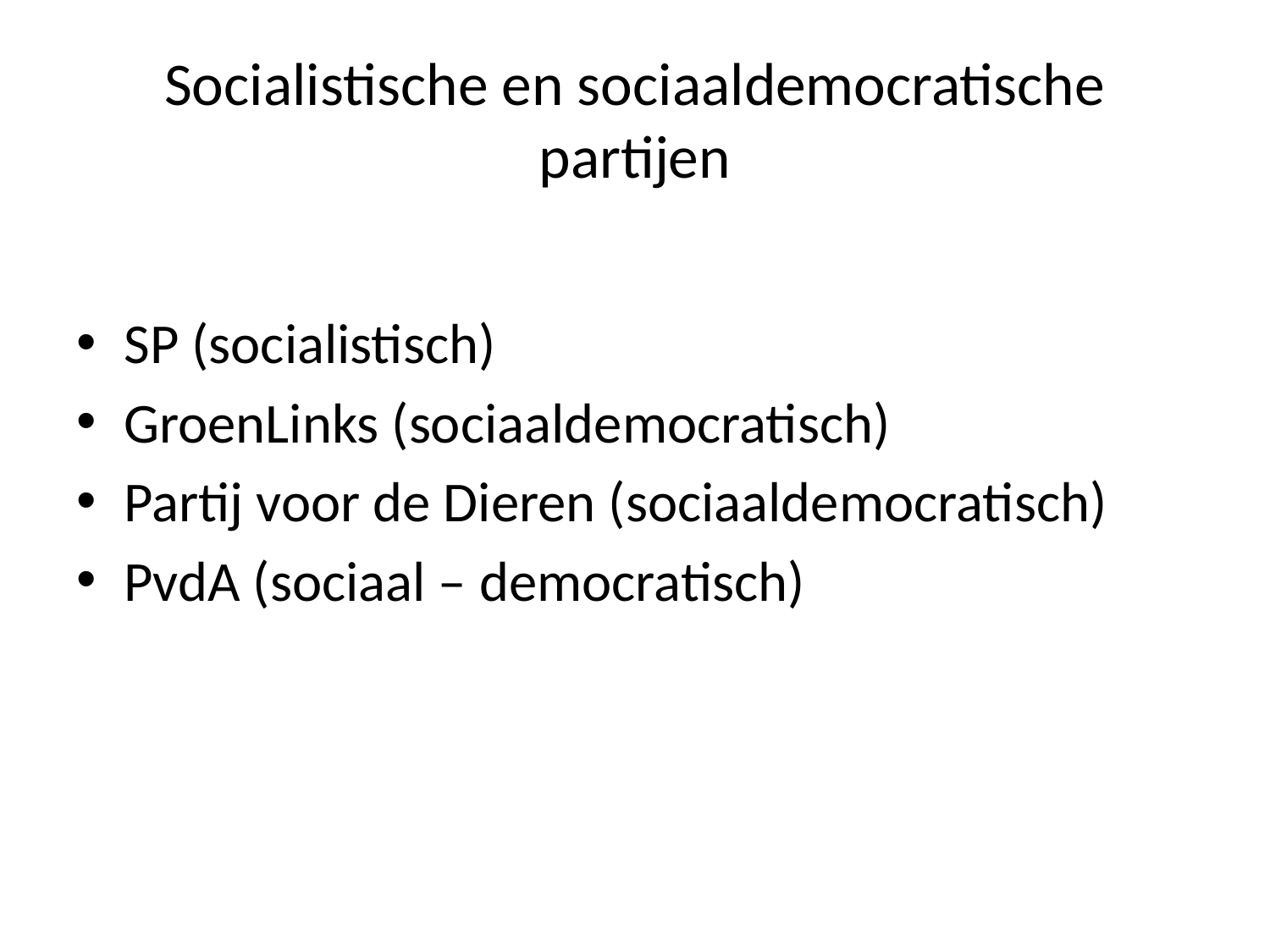

# Socialistische en sociaaldemocratische partijen

SP (socialistisch)
GroenLinks (sociaaldemocratisch)
Partij voor de Dieren (sociaaldemocratisch)
PvdA (sociaal – democratisch)